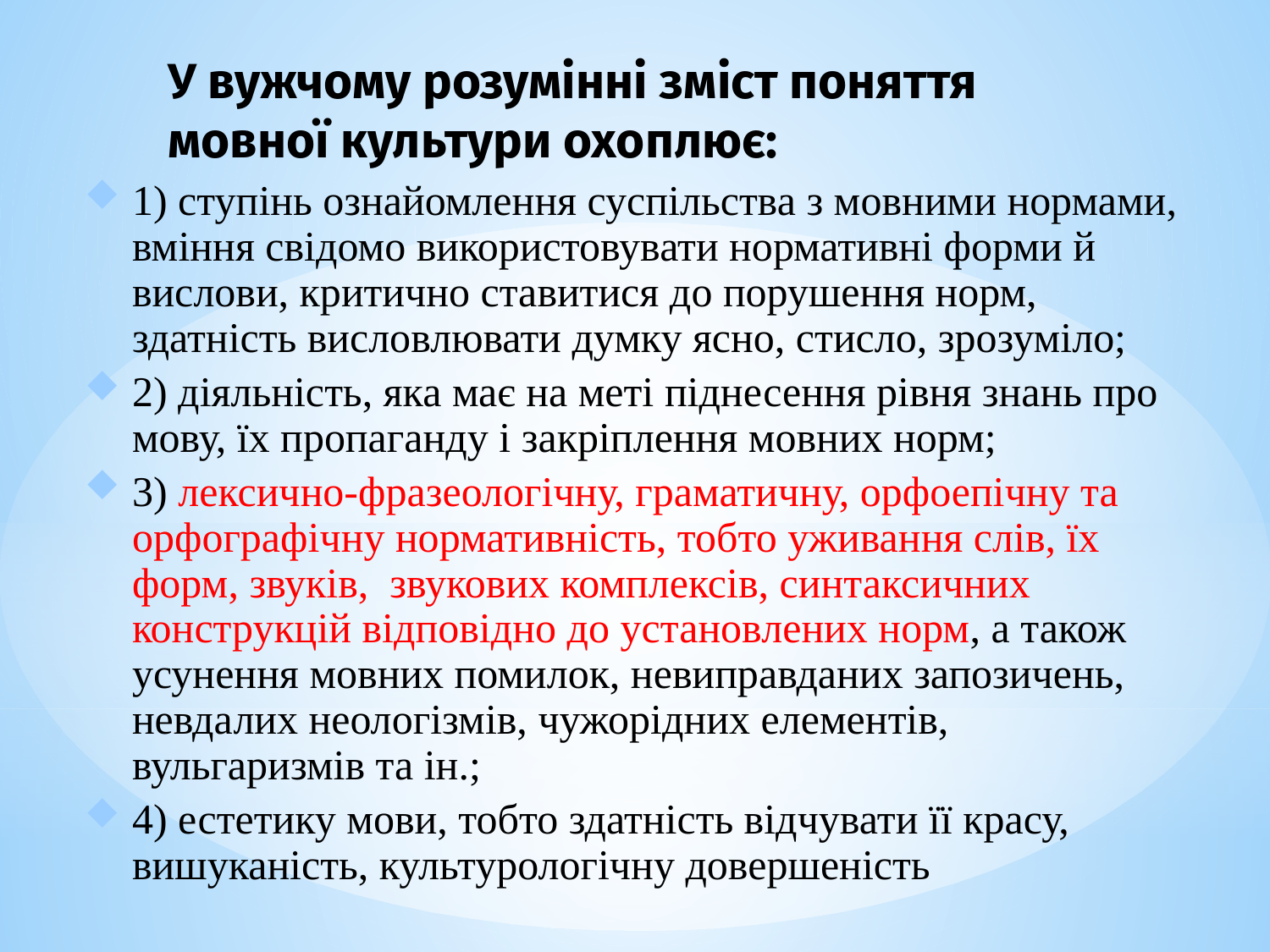

У вужчому розумінні зміст поняття мовної культури охоплює:
1) ступінь ознайомлення суспільства з мовними нормами, вміння свідомо використовувати нормативні форми й вислови, критично ставитися до порушення норм, здатність висловлювати думку ясно, стисло, зрозуміло;
2) діяльність, яка має на меті піднесення рівня знань про мову, їх пропаганду і закріплення мовних норм;
3) лексично-фразеологічну, граматичну, орфоепічну та орфографічну нормативність, тобто уживання слів, їх форм, звуків,  звукових комплексів, синтаксичних конструкцій відповідно до установлених норм, а також усунення мовних помилок, невиправданих запозичень, невдалих неологізмів, чужорідних елементів, вульгаризмів та ін.;
4) естетику мови, тобто здатність відчувати її красу, вишуканість, культурологічну довершеність